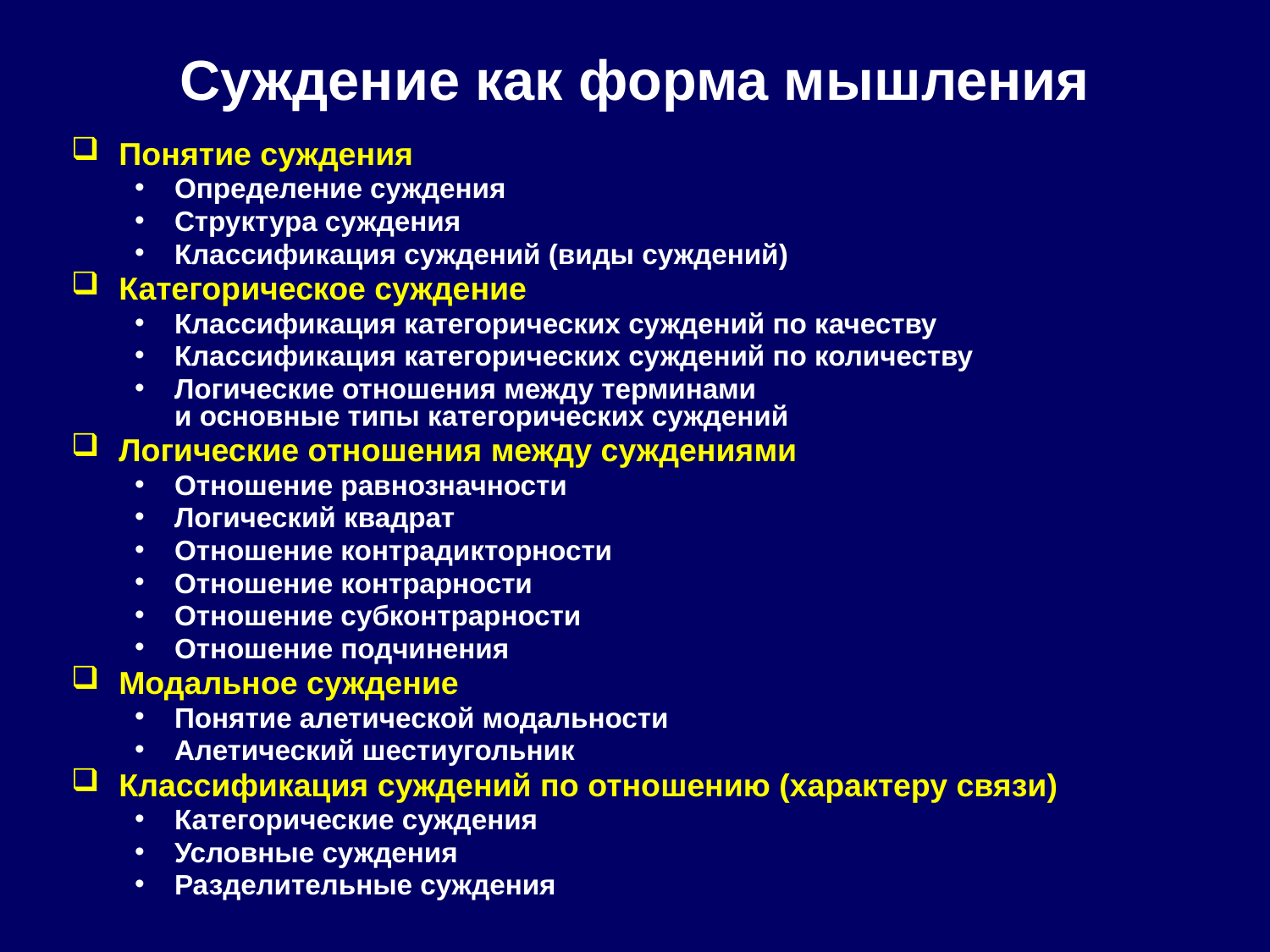

# Суждение как форма мышления
Понятие суждения
Определение суждения
Структура суждения
Классификация суждений (виды суждений)
Категорическое суждение
Классификация категорических суждений по качеству
Классификация категорических суждений по количеству
Логические отношения между терминами
и основные типы категорических суждений
Логические отношения между суждениями
Отношение равнозначности
Логический квадрат
Отношение контрадикторности
Отношение контрарности
Отношение субконтрарности
Отношение подчинения
Модальное суждение
Понятие алетической модальности
Алетический шестиугольник
Классификация суждений по отношению (характеру связи)
Категорические суждения
Условные суждения
Разделительные суждения